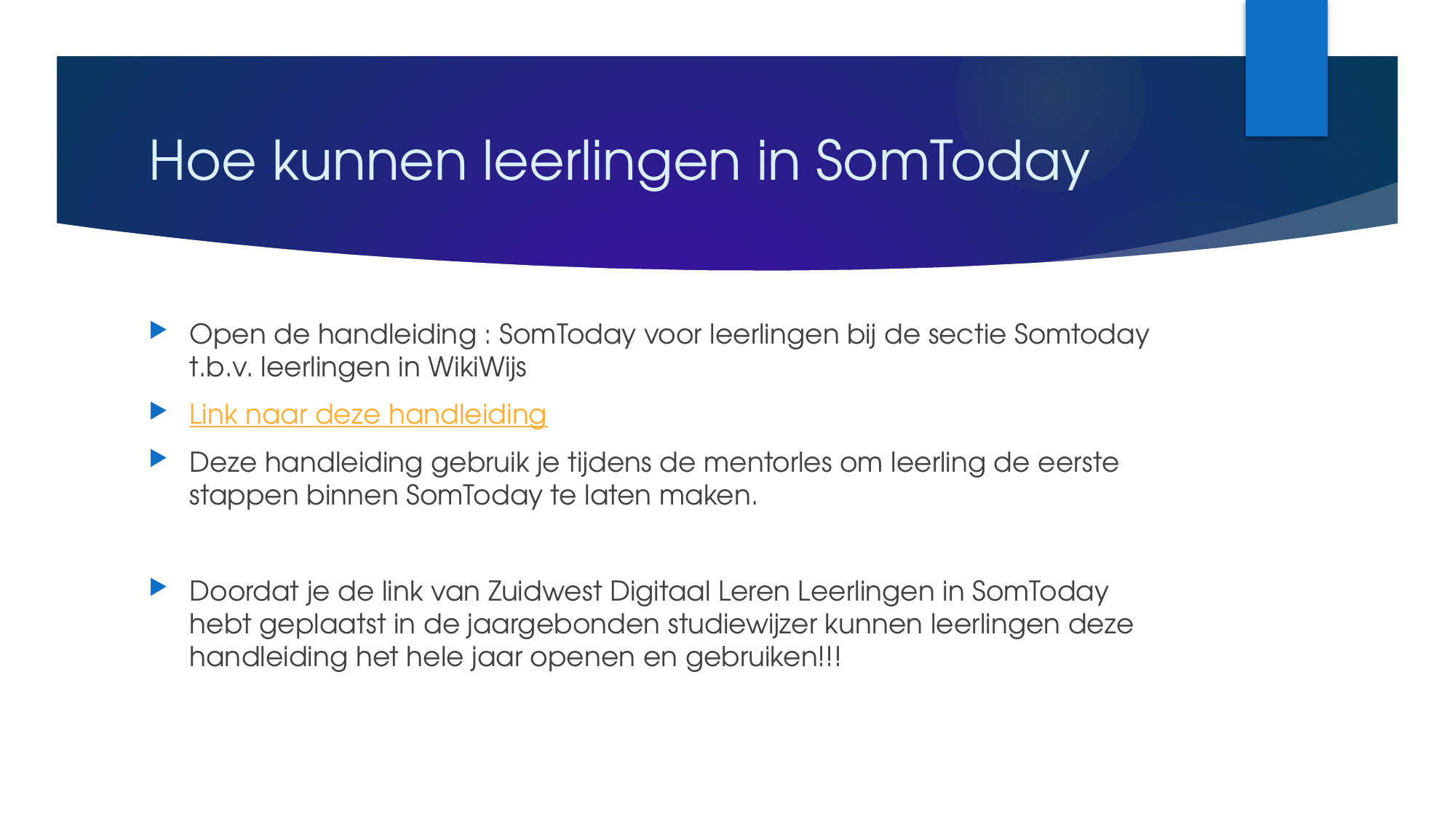

# Hoe kunnen leerlingen in SomToday
Open de handleiding : SomToday voor leerlingen bij de sectie Somtoday t.b.v. leerlingen in WikiWijs
Link naar deze handleiding
Deze handleiding gebruik je tijdens de mentorles om leerling de eerste stappen binnen SomToday te laten maken.

Doordat je de link van Zuidwest Digitaal Leren Leerlingen in SomToday hebt geplaatst in de jaargebonden studiewijzer kunnen leerlingen deze handleiding het hele jaar openen en gebruiken!!!